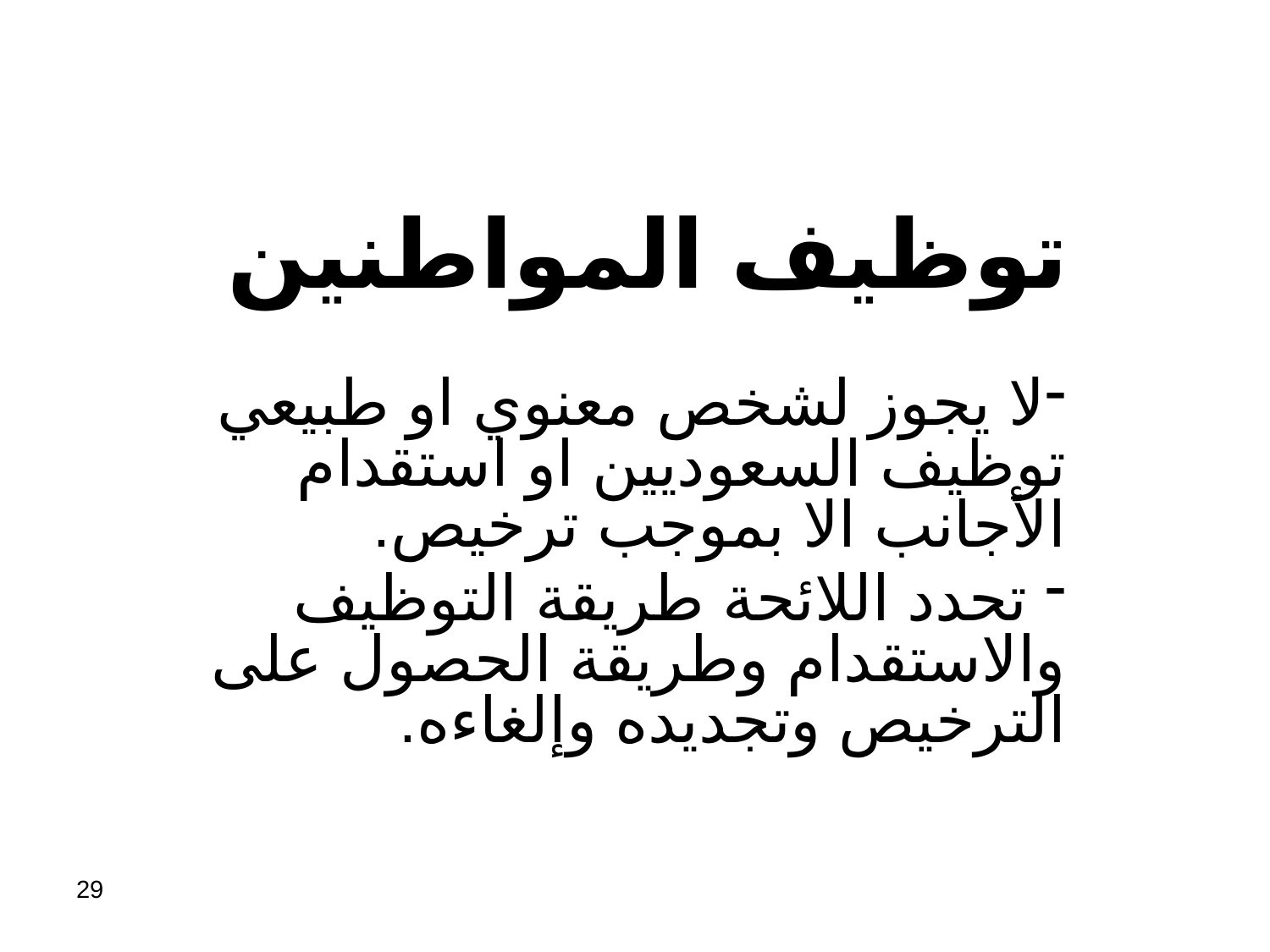

# توظيف المواطنين
لا يجوز لشخص معنوي او طبيعي توظيف السعوديين او استقدام الأجانب الا بموجب ترخيص.
 تحدد اللائحة طريقة التوظيف والاستقدام وطريقة الحصول على الترخيص وتجديده وإلغاءه.

29